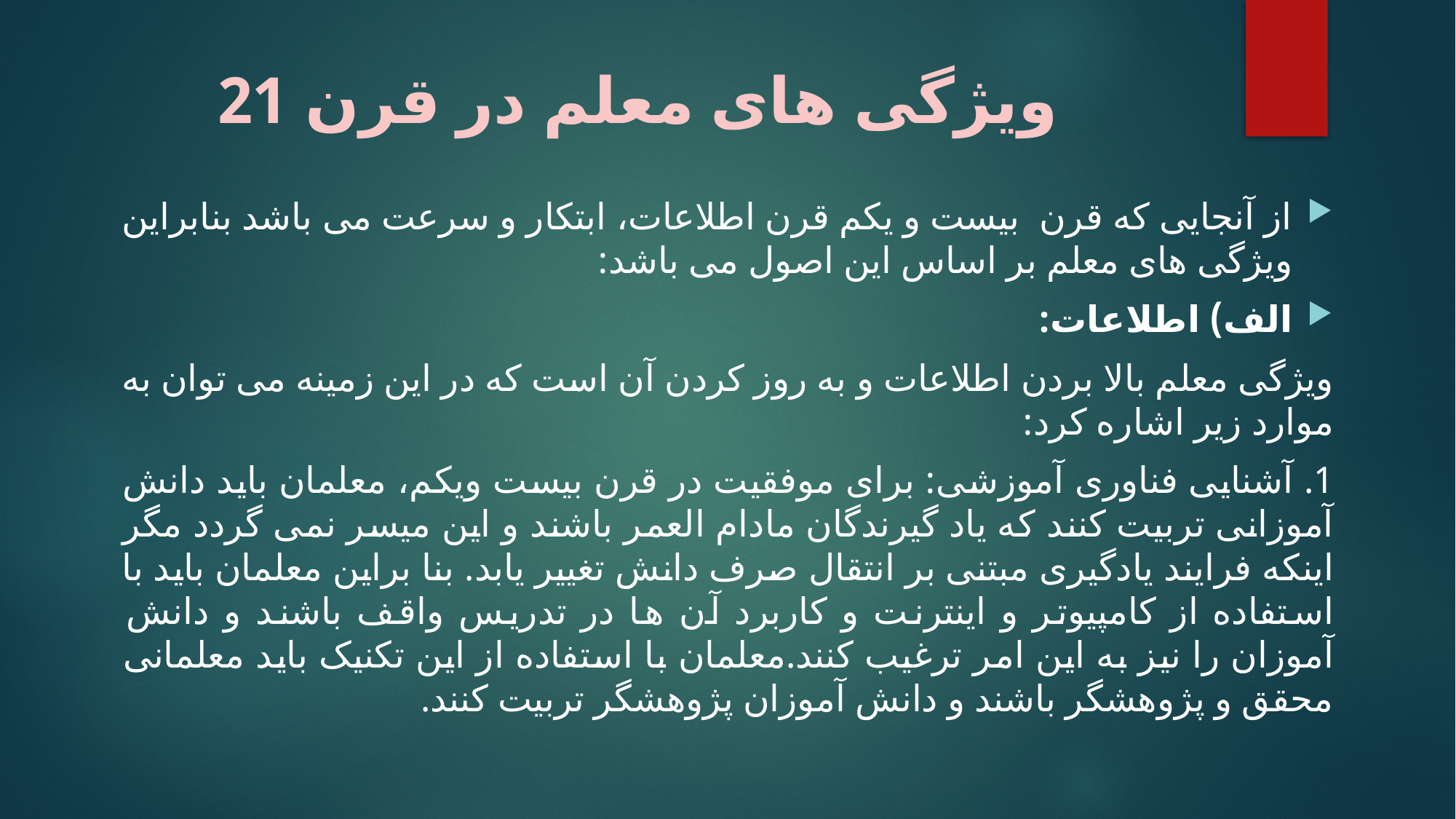

# ویژگی های معلم در قرن 21
از آنجایی که قرن  بیست و یکم قرن اطلاعات، ابتکار و سرعت می باشد بنابراین ویژگی های معلم بر اساس این اصول می باشد:
الف) اطلاعات:
ویژگی معلم بالا بردن اطلاعات و به روز کردن آن است که در این زمینه می توان به موارد زیر اشاره کرد:
1. آشنایی فناوری آموزشی: برای موفقیت در قرن بیست ویکم، معلمان باید دانش آموزانی تربیت کنند که یاد گیرندگان مادام العمر باشند و این میسر نمی گردد مگر اینکه فرایند یادگیری مبتنی بر انتقال صرف دانش تغییر یابد. بنا براین معلمان باید با استفاده از کامپیوتر و اینترنت و کاربرد آن ها در تدریس واقف باشند و دانش آموزان را نیز به این امر ترغیب کنند.معلمان با استفاده از این تکنیک باید معلمانی محقق و پژوهشگر باشند و دانش آموزان پژوهشگر تربیت کنند.